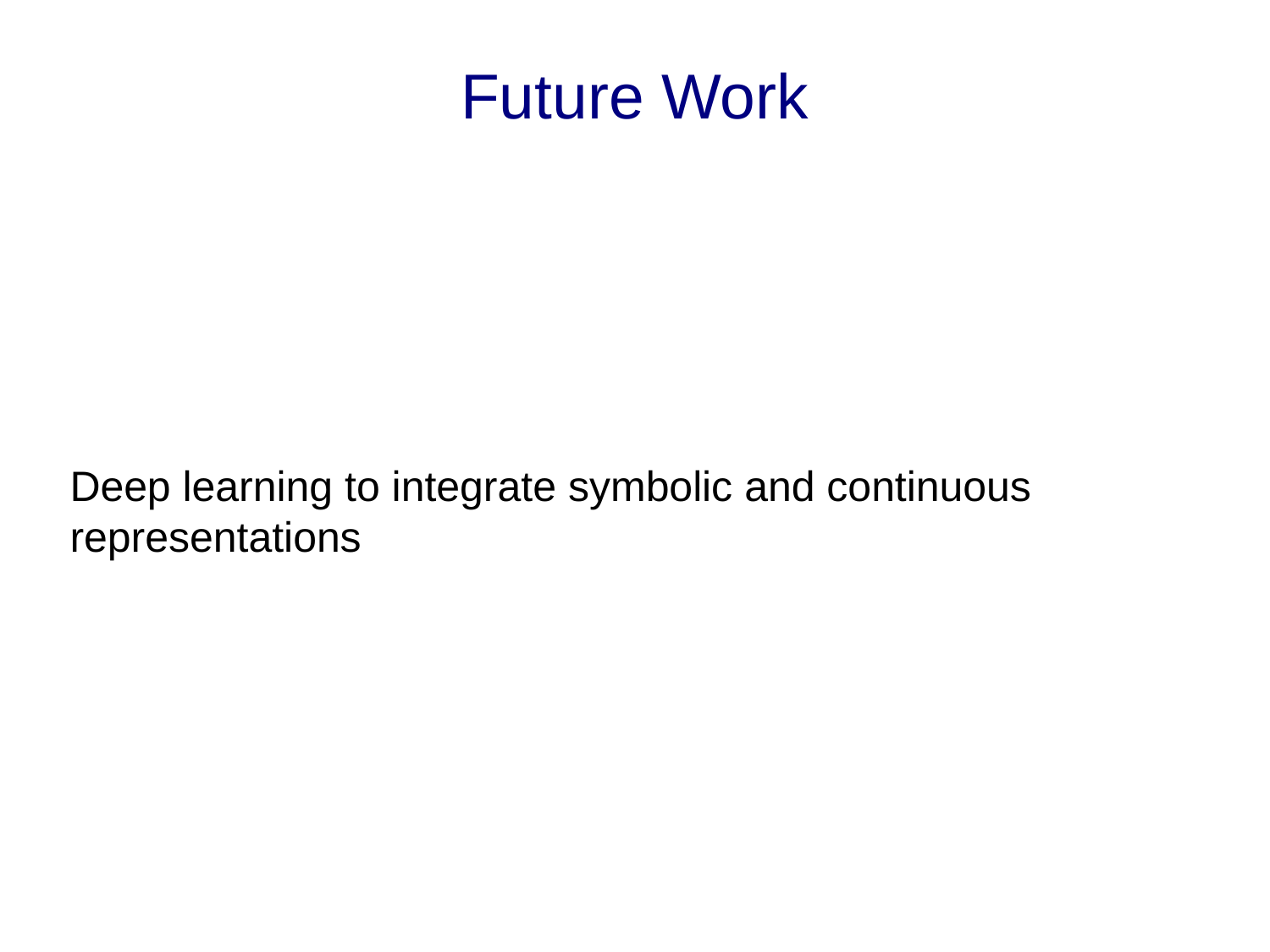

# Future Work
Deep learning to integrate symbolic and continuous   representations
78